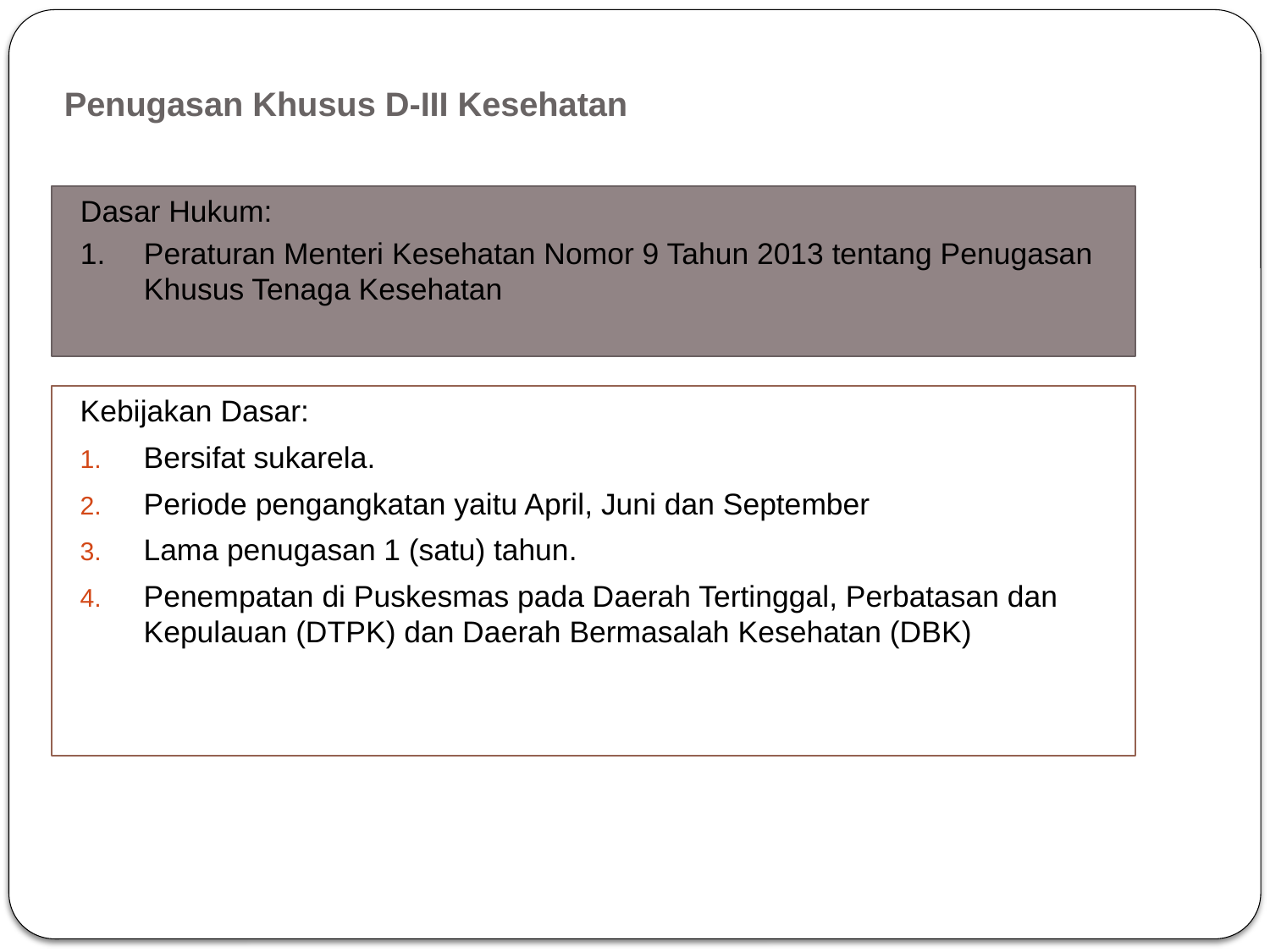

# Penugasan Khusus D-III Kesehatan
Dasar Hukum:
Peraturan Menteri Kesehatan Nomor 9 Tahun 2013 tentang Penugasan Khusus Tenaga Kesehatan
Kebijakan Dasar:
Bersifat sukarela.
Periode pengangkatan yaitu April, Juni dan September
Lama penugasan 1 (satu) tahun.
Penempatan di Puskesmas pada Daerah Tertinggal, Perbatasan dan Kepulauan (DTPK) dan Daerah Bermasalah Kesehatan (DBK)